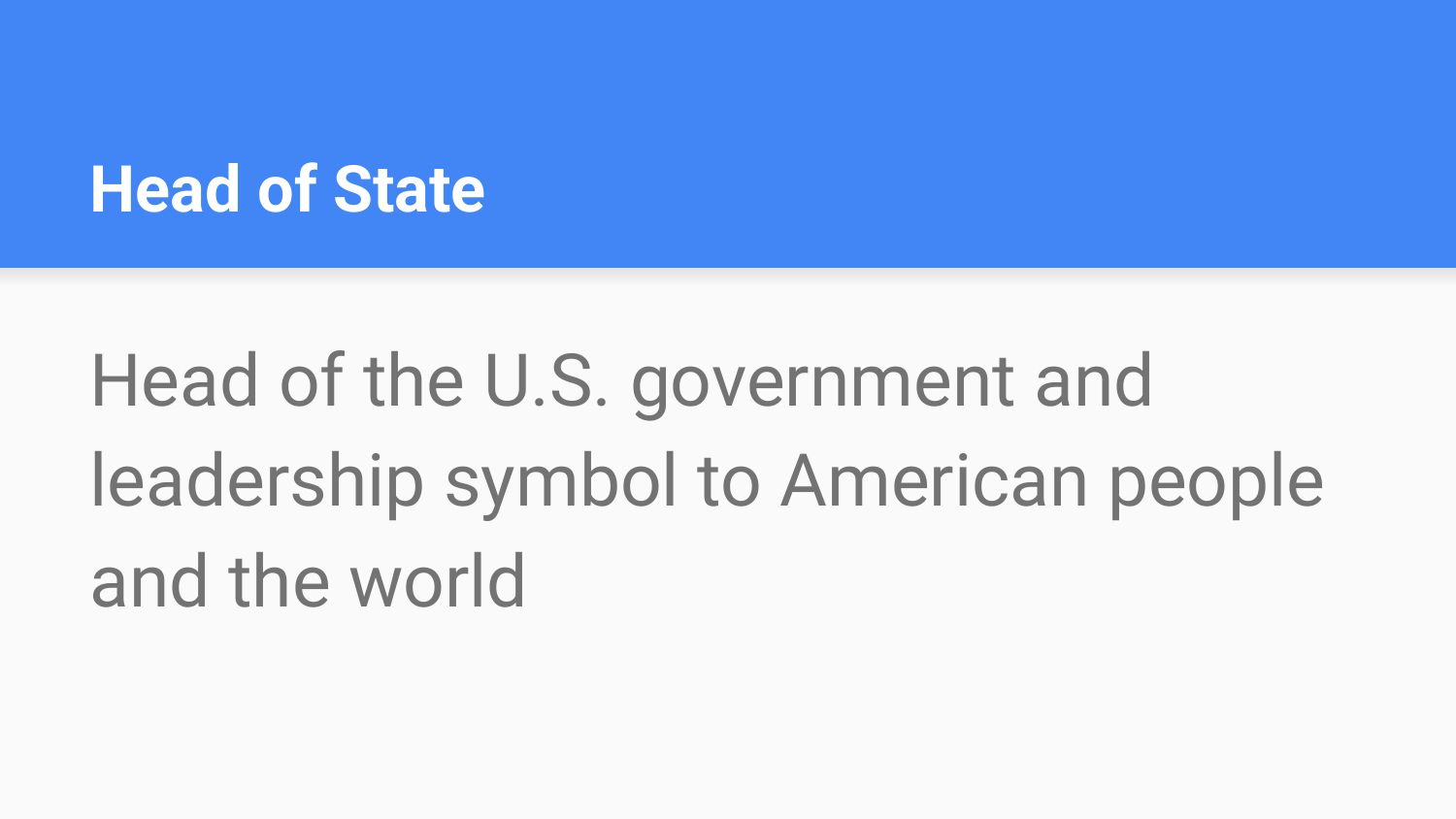

# Head of State
Head of the U.S. government and leadership symbol to American people and the world